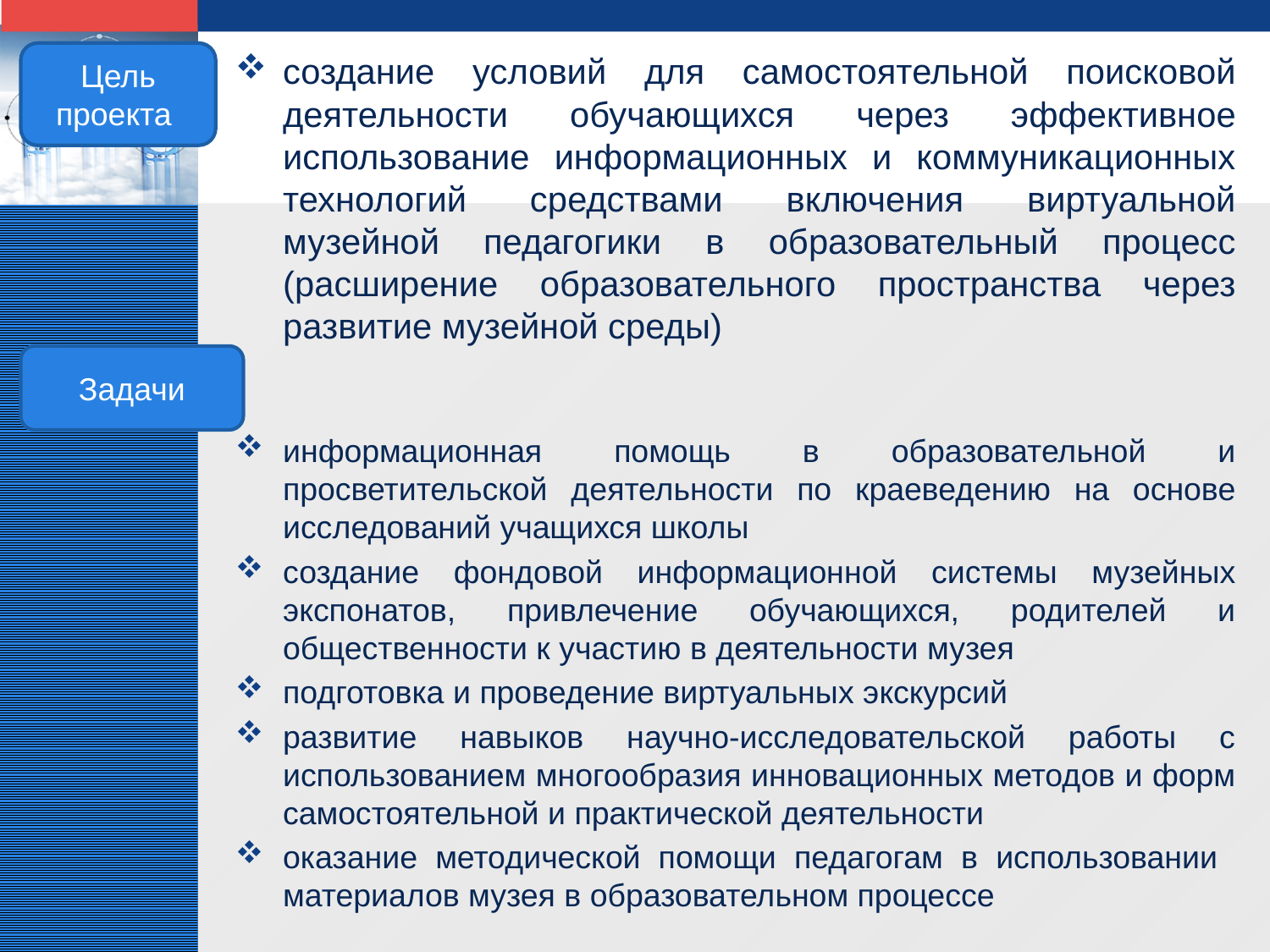

Цель проекта
создание условий для самостоятельной поисковой деятельности обучающихся через эффективное использование информационных и коммуникационных технологий средствами включения виртуальной музейной педагогики в образовательный процесс (расширение образовательного пространства через развитие музейной среды)

информационная помощь в образовательной и просветительской деятельности по краеведению на основе исследований учащихся школы
создание фондовой информационной системы музейных экспонатов, привлечение обучающихся, родителей и общественности к участию в деятельности музея
подготовка и проведение виртуальных экскурсий
развитие навыков научно-исследовательской работы с использованием многообразия инновационных методов и форм самостоятельной и практической деятельности
оказание методической помощи педагогам в использовании  материалов музея в образовательном процессе

Задачи